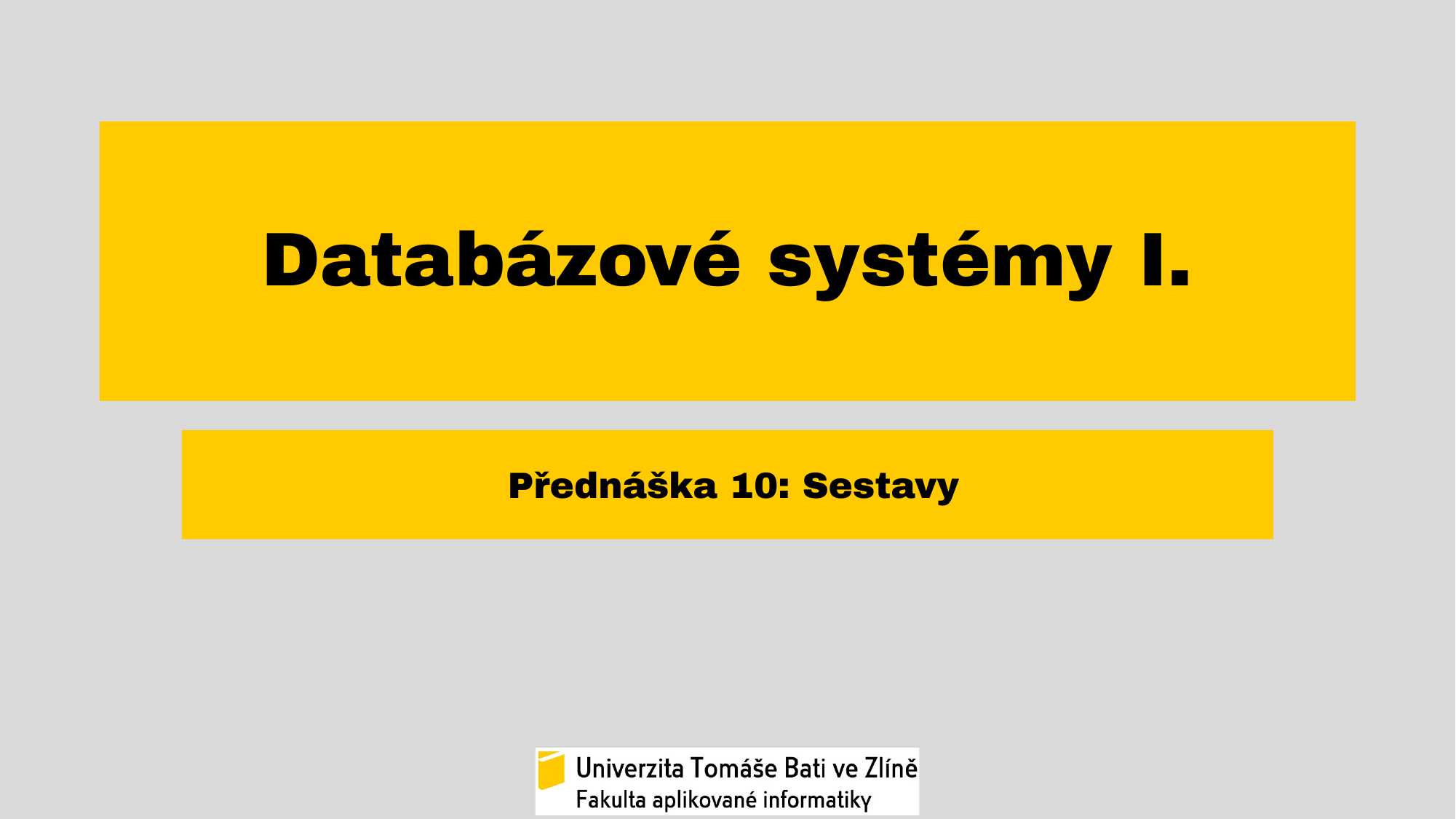

# Databázové systémy I.
Přednáška 10: Sestavy